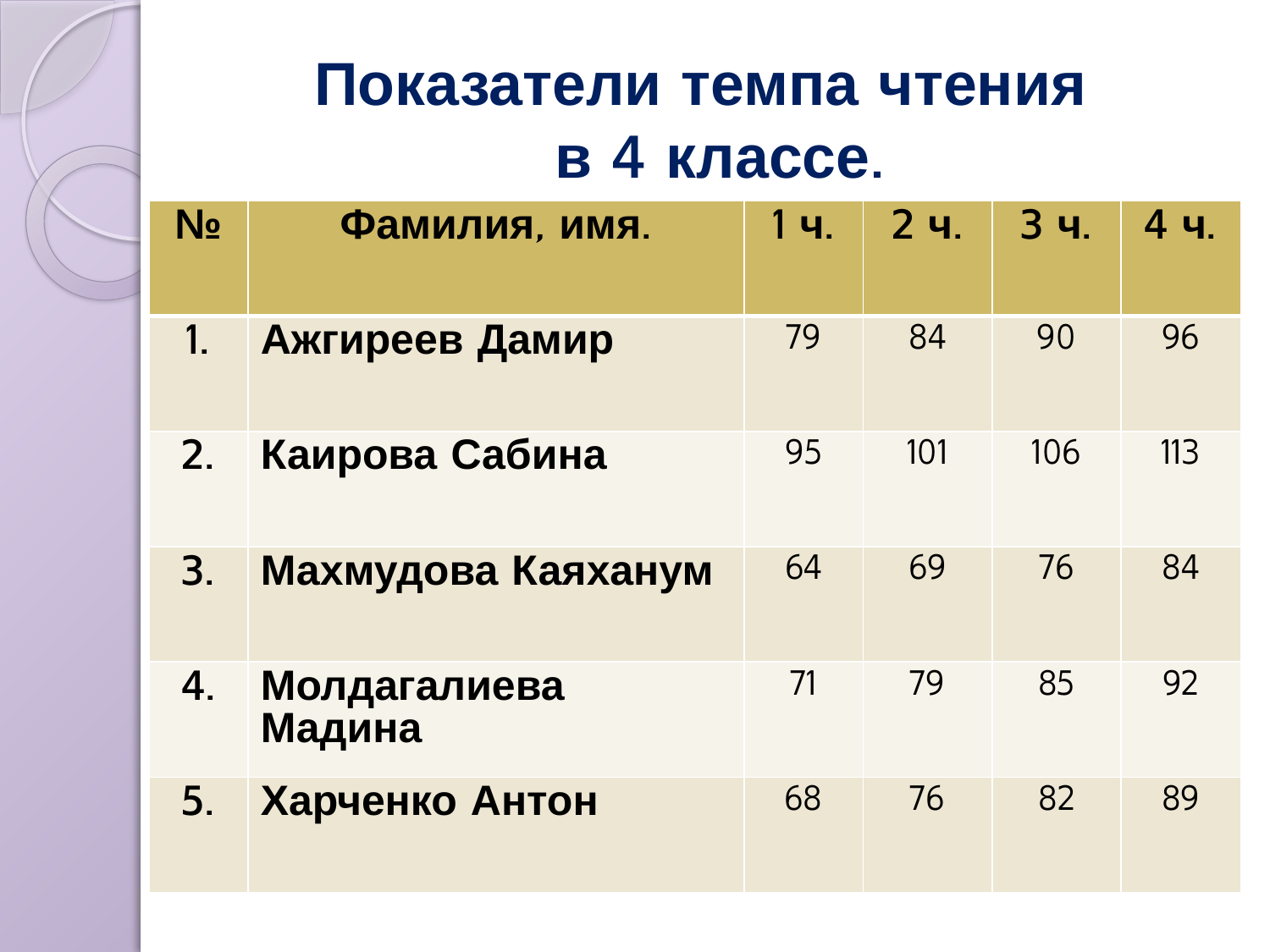

# Показатели темпа чтения в 4 классе.
| № | Фамилия, имя. | 1 ч. | 2 ч. | 3 ч. | 4 ч. |
| --- | --- | --- | --- | --- | --- |
| 1. | Ажгиреев Дамир | 79 | 84 | 90 | 96 |
| 2. | Каирова Сабина | 95 | 101 | 106 | 113 |
| 3. | Махмудова Каяханум | 64 | 69 | 76 | 84 |
| 4. | Молдагалиева Мадина | 71 | 79 | 85 | 92 |
| 5. | Харченко Антон | 68 | 76 | 82 | 89 |